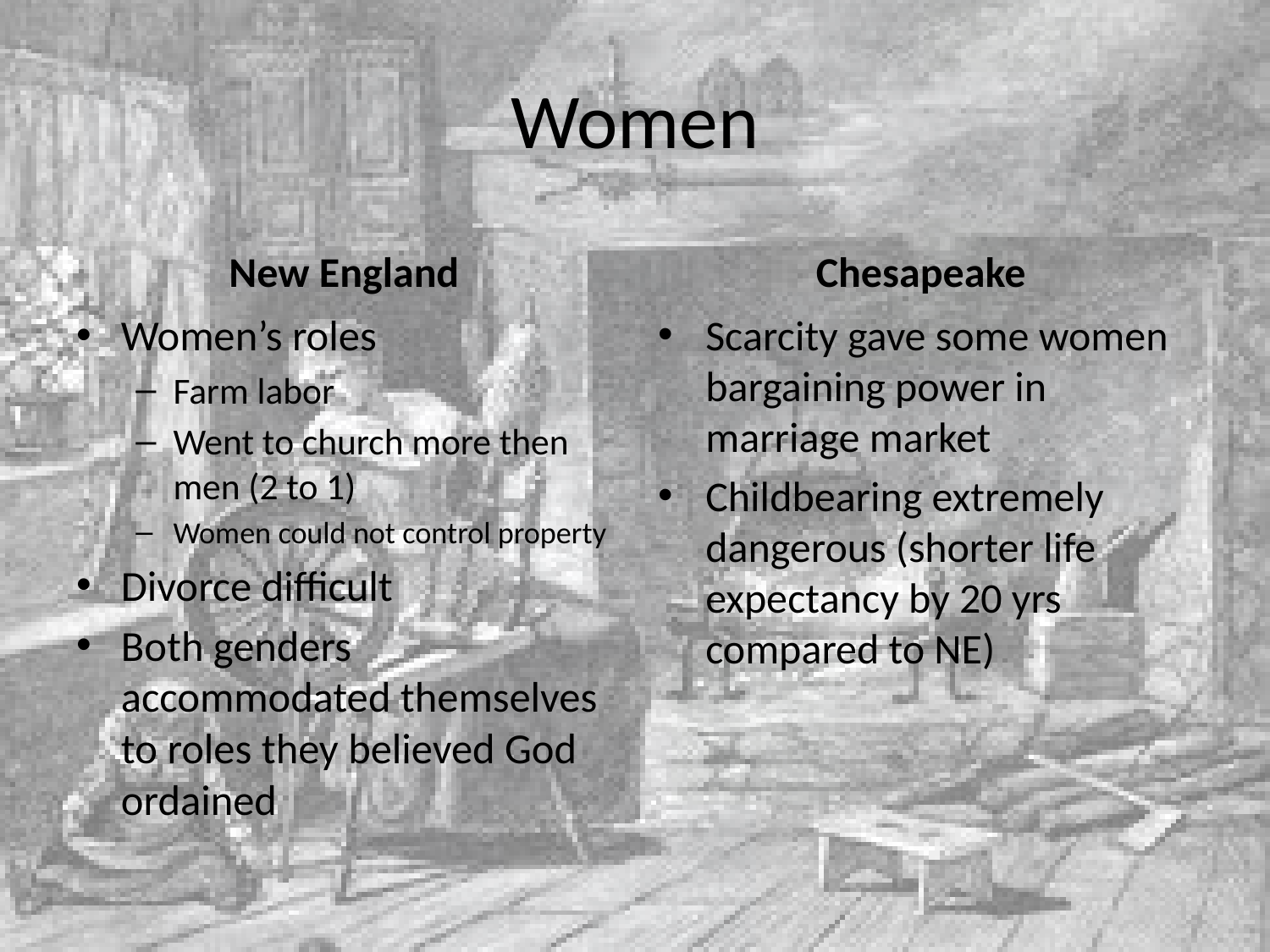

# Women
New England
Chesapeake
Women’s roles
Farm labor
Went to church more then men (2 to 1)
Women could not control property
Divorce difficult
Both genders accommodated themselves to roles they believed God ordained
Scarcity gave some women bargaining power in marriage market
Childbearing extremely dangerous (shorter life expectancy by 20 yrs compared to NE)